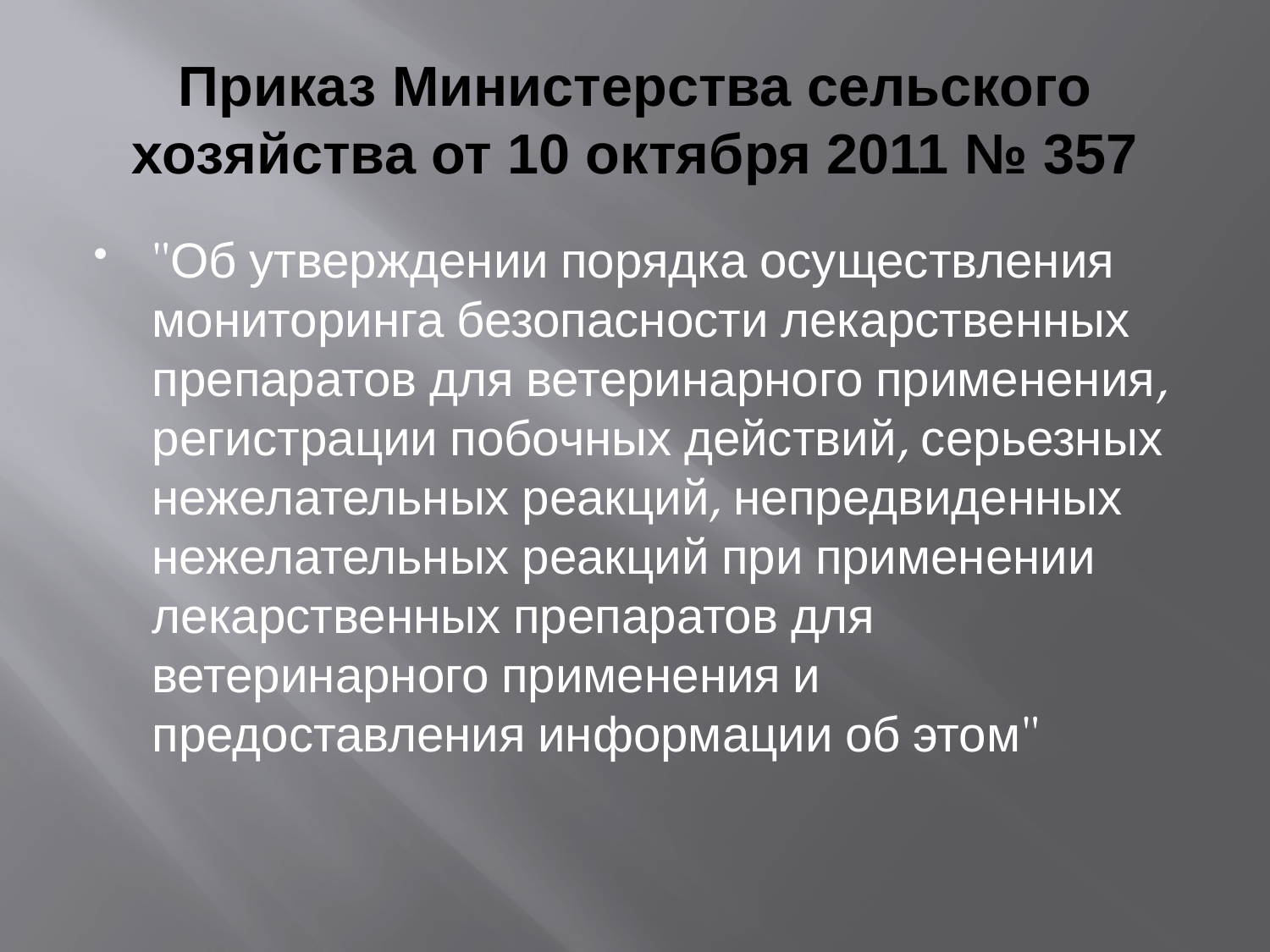

# Приказ Министерства сельского хозяйства от 10 октября 2011 № 357
"Об утверждении порядка осуществления мониторинга безопасности лекарственных препаратов для ветеринарного применения, регистрации побочных действий, серьезных нежелательных реакций, непредвиденных нежелательных реакций при применении лекарственных препаратов для ветеринарного применения и предоставления информации об этом"